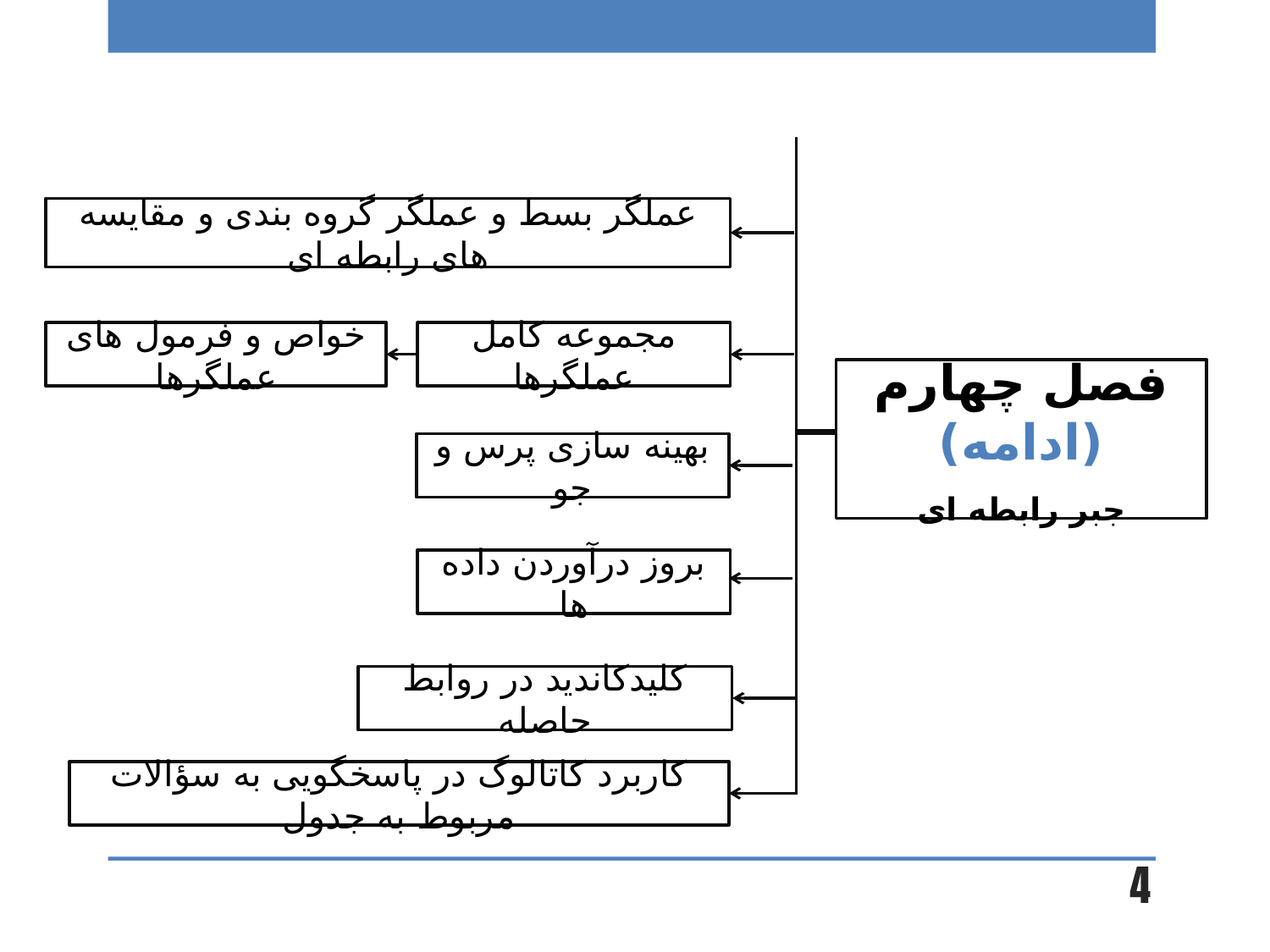

عملگر بسط و عملگر گروه بندی و مقایسه های رابطه ای
خواص و فرمول های عملگرها
مجموعه کامل عملگرها
فصل چهارم (ادامه)
جبر رابطه ای
بهینه سازی پرس و جو
بروز درآوردن داده ها
کلیدکاندید در روابط حاصله
کاربرد کاتالوگ در پاسخگویی به سؤالات مربوط به جدول
4